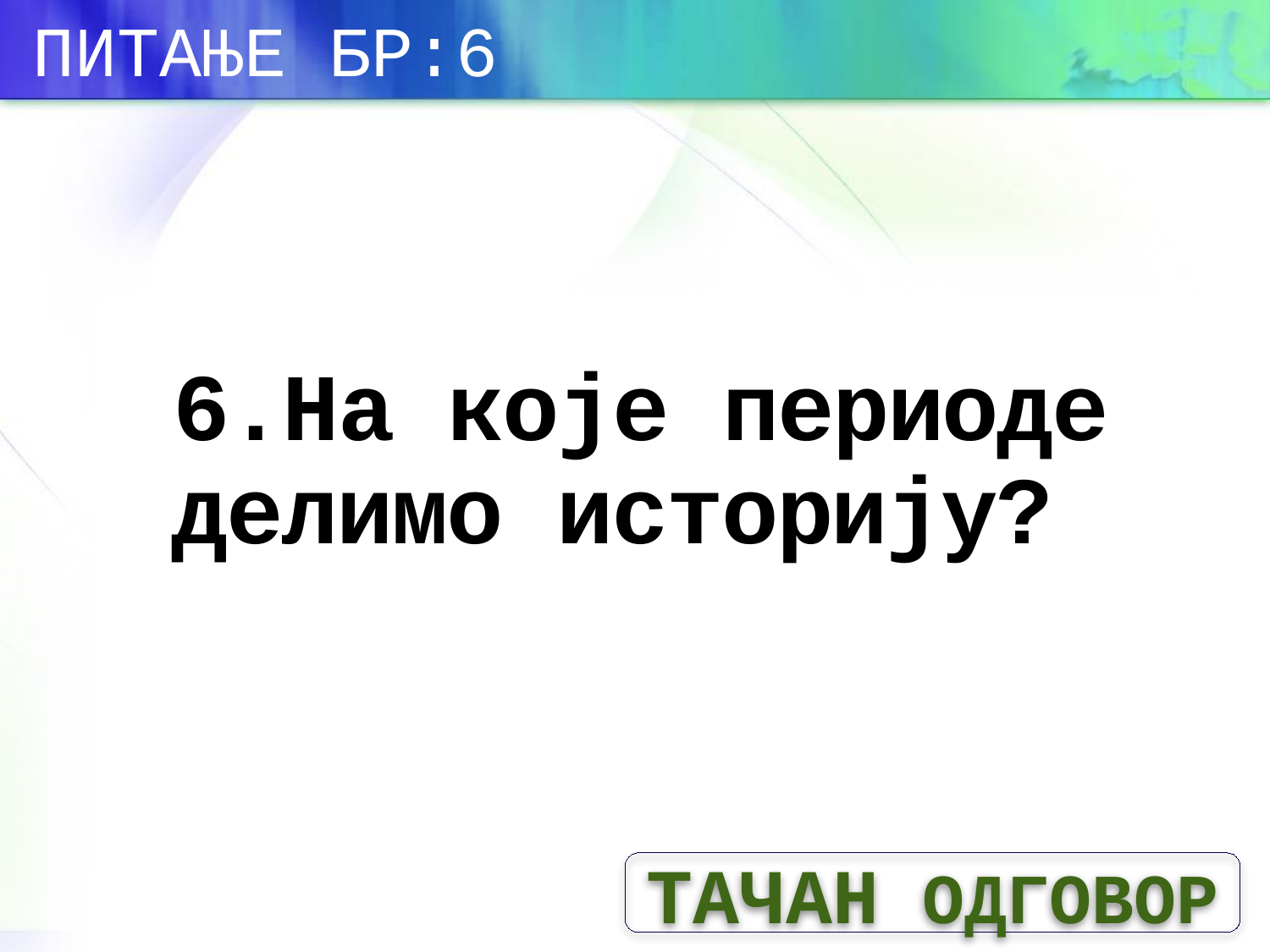

ПИТАЊЕ БР:6
# 6.На које периоде делимо историју?
ТАЧАН ОДГОВОР